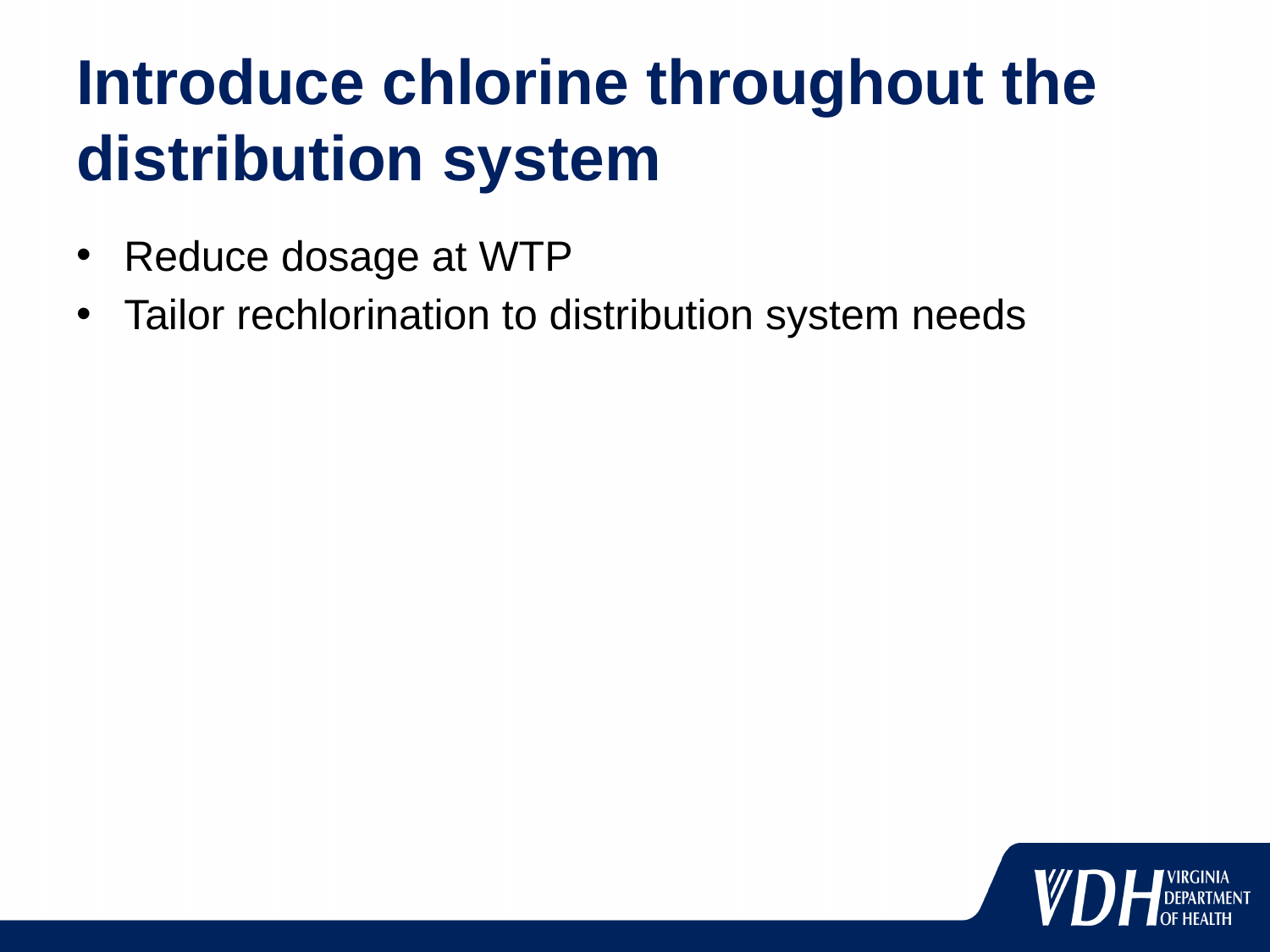

# Introduce chlorine throughout the distribution system
Reduce dosage at WTP
Tailor rechlorination to distribution system needs